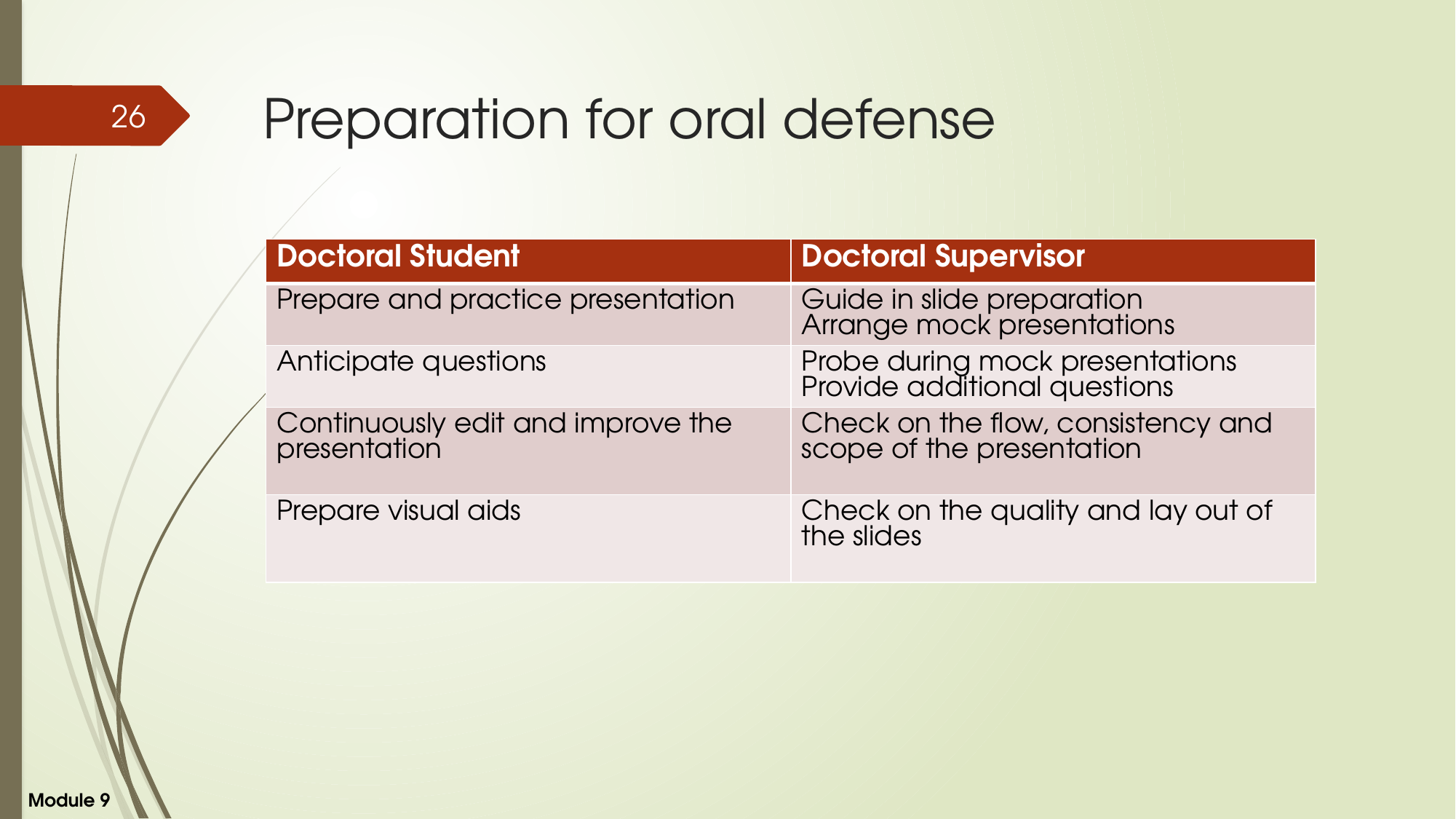

# Preparation for oral defense
26
| Doctoral Student | Doctoral Supervisor |
| --- | --- |
| Prepare and practice presentation | Guide in slide preparation Arrange mock presentations |
| Anticipate questions | Probe during mock presentations Provide additional questions |
| Continuously edit and improve the presentation | Check on the flow, consistency and scope of the presentation |
| Prepare visual aids | Check on the quality and lay out of the slides |